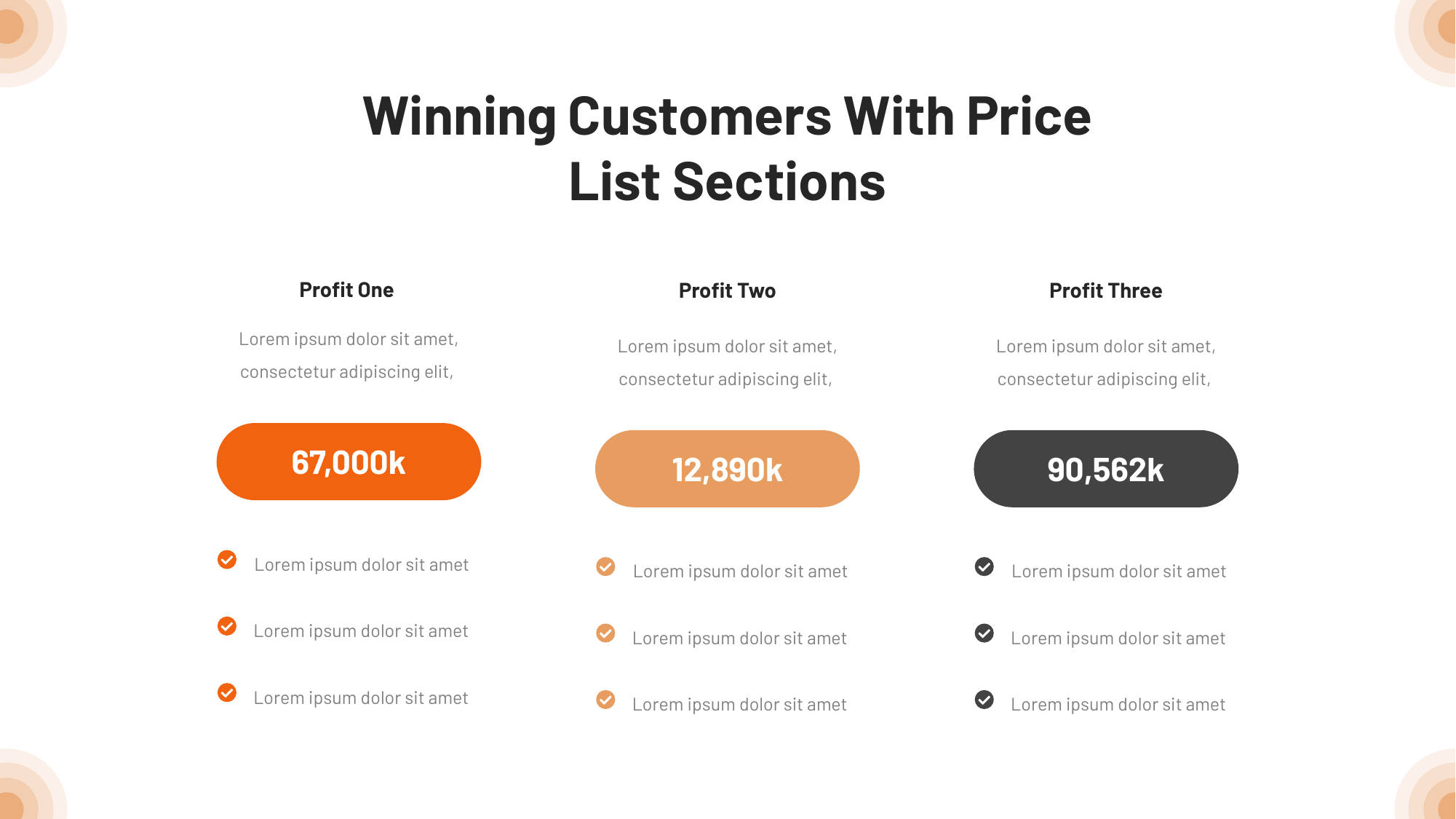

Winning Customers With Price List Sections
Profit One
Profit Two
Profit Three
Lorem ipsum dolor sit amet, consectetur adipiscing elit,
Lorem ipsum dolor sit amet, consectetur adipiscing elit,
Lorem ipsum dolor sit amet, consectetur adipiscing elit,

67,000k
12,890k
90,562k
Lorem ipsum dolor sit amet
Lorem ipsum dolor sit amet
Lorem ipsum dolor sit amet

Lorem ipsum dolor sit amet
Lorem ipsum dolor sit amet
Lorem ipsum dolor sit amet

Lorem ipsum dolor sit amet
Lorem ipsum dolor sit amet
Lorem ipsum dolor sit amet